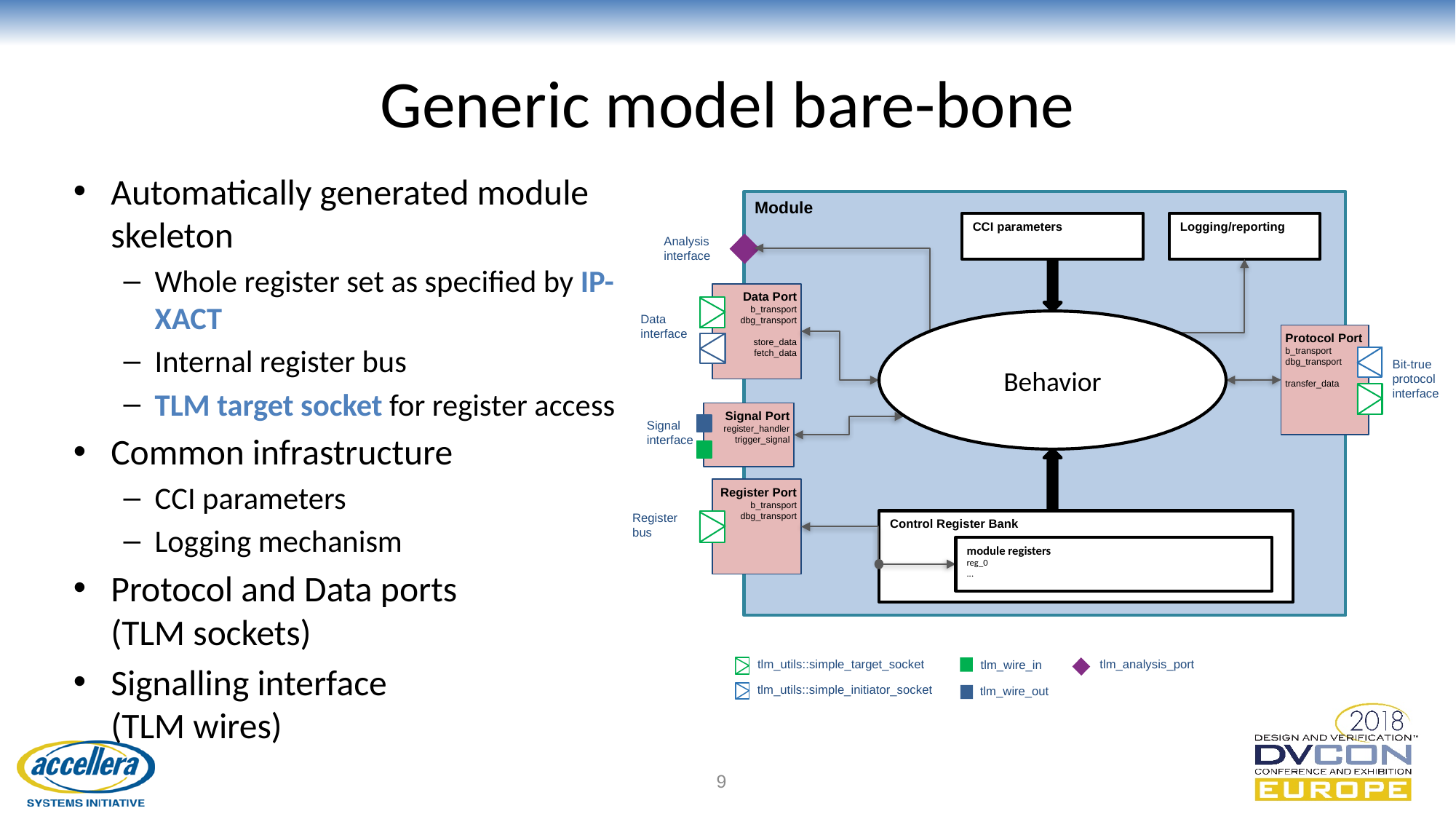

Generic model bare-bone
Automatically generated module skeleton
Whole register set as specified by IP-XACT
Internal register bus
TLM target socket for register access
Common infrastructure
CCI parameters
Logging mechanism
Protocol and Data ports
(TLM sockets)
Signalling interface
(TLM wires)
Module
CCI parameters
Logging/reporting
Analysis interface

Data Port
b_transport
dbg_transport

store_data
fetch_data

Data interface
Behavior
Protocol Port
b_transport
dbg_transport

transfer_data

Bit-true protocol interface

Signal Port
register_handler
trigger_signal
Signal interface

Register Port
b_transport
dbg_transport
Register bus
Control Register Bank

module registers
reg_0
...

r/w
tlm_utils::simple_target_socket
tlm_analysis_port
tlm_wire_in

tlm_utils::simple_initiator_socket
tlm_wire_out

9